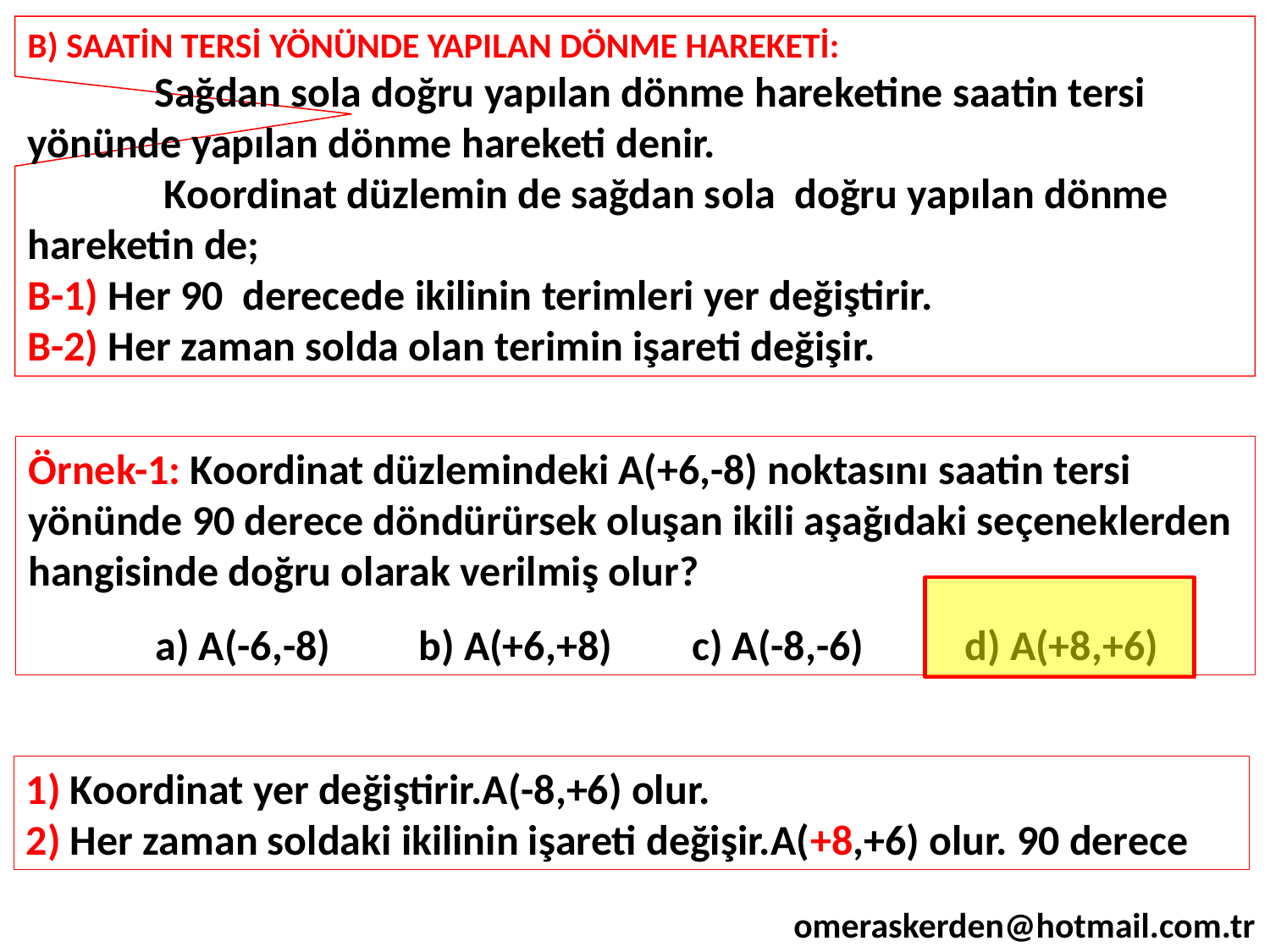

B) SAATİN TERSİ YÖNÜNDE YAPILAN DÖNME HAREKETİ:
	Sağdan sola doğru yapılan dönme hareketine saatin tersi yönünde yapılan dönme hareketi denir.
	 Koordinat düzlemin de sağdan sola  doğru yapılan dönme hareketin de;
B-1) Her 90  derecede ikilinin terimleri yer değiştirir.
B-2) Her zaman solda olan terimin işareti değişir.
Örnek-1: Koordinat düzlemindeki A(+6,-8) noktasını saatin tersi yönünde 90 derece döndürürsek oluşan ikili aşağıdaki seçeneklerden hangisinde doğru olarak verilmiş olur?

	a) A(-6,-8)	 b) A(+6,+8)	   c) A(-8,-6)	     d) A(+8,+6)

1) Koordinat yer değiştirir.A(-8,+6) olur.
2) Her zaman soldaki ikilinin işareti değişir.A(+8,+6) olur. 90 derece
omeraskerden@hotmail.com.tr